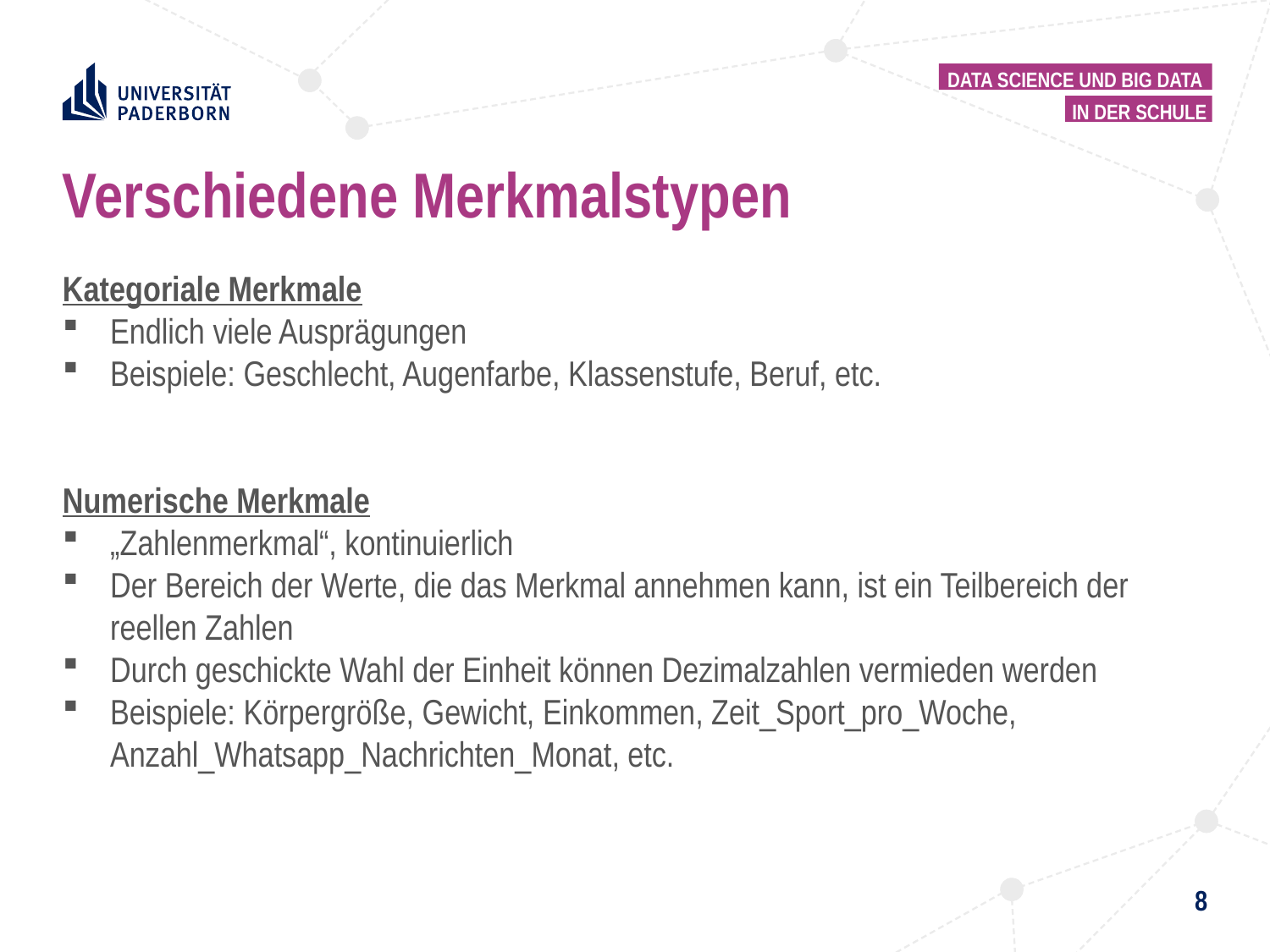

Data science und big data
In der schule
# Verschiedene Merkmalstypen
Kategoriale Merkmale
Endlich viele Ausprägungen
Beispiele: Geschlecht, Augenfarbe, Klassenstufe, Beruf, etc.

Numerische Merkmale
„Zahlenmerkmal“, kontinuierlich
Der Bereich der Werte, die das Merkmal annehmen kann, ist ein Teilbereich der reellen Zahlen
Durch geschickte Wahl der Einheit können Dezimalzahlen vermieden werden
Beispiele: Körpergröße, Gewicht, Einkommen, Zeit_Sport_pro_Woche, Anzahl_Whatsapp_Nachrichten_Monat, etc.

8